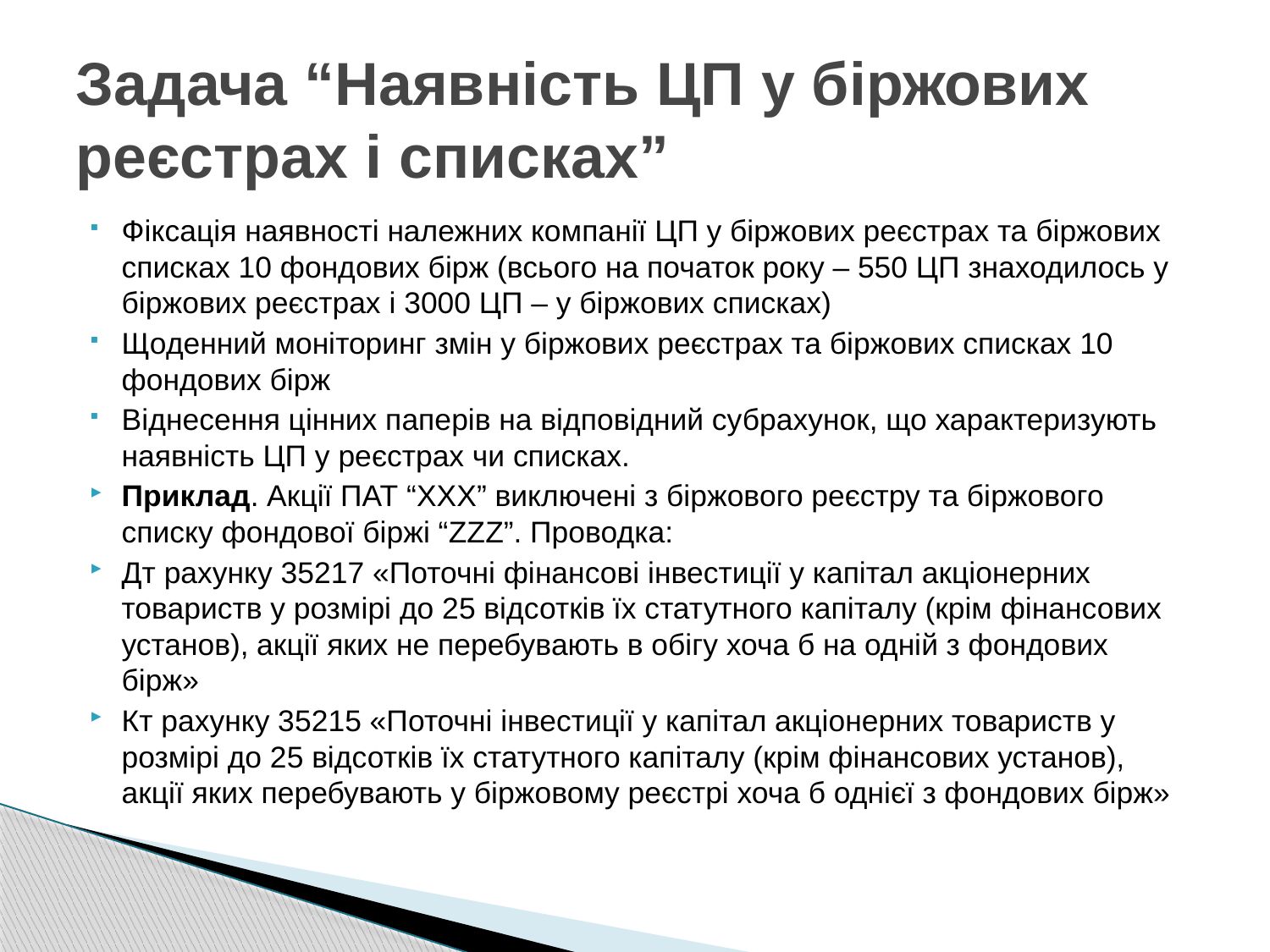

# Задача “Наявність ЦП у біржових реєстрах і списках”
Фіксація наявності належних компанії ЦП у біржових реєстрах та біржових списках 10 фондових бірж (всього на початок року – 550 ЦП знаходилось у біржових реєстрах і 3000 ЦП – у біржових списках)
Щоденний моніторинг змін у біржових реєстрах та біржових списках 10 фондових бірж
Віднесення цінних паперів на відповідний субрахунок, що характеризують наявність ЦП у реєстрах чи списках.
Приклад. Акції ПАТ “ХХХ” виключені з біржового реєстру та біржового списку фондової біржі “ZZZ”. Проводка:
Дт рахунку 35217 «Поточні фінансові інвестиції у капітал акціонерних товариств у розмірі до 25 відсотків їх статутного капіталу (крім фінансових установ), акції яких не перебувають в обігу хоча б на одній з фондових бірж»
Кт рахунку 35215 «Поточні інвестиції у капітал акціонерних товариств у розмірі до 25 відсотків їх статутного капіталу (крім фінансових установ), акції яких перебувають у біржовому реєстрі хоча б однієї з фондових бірж»